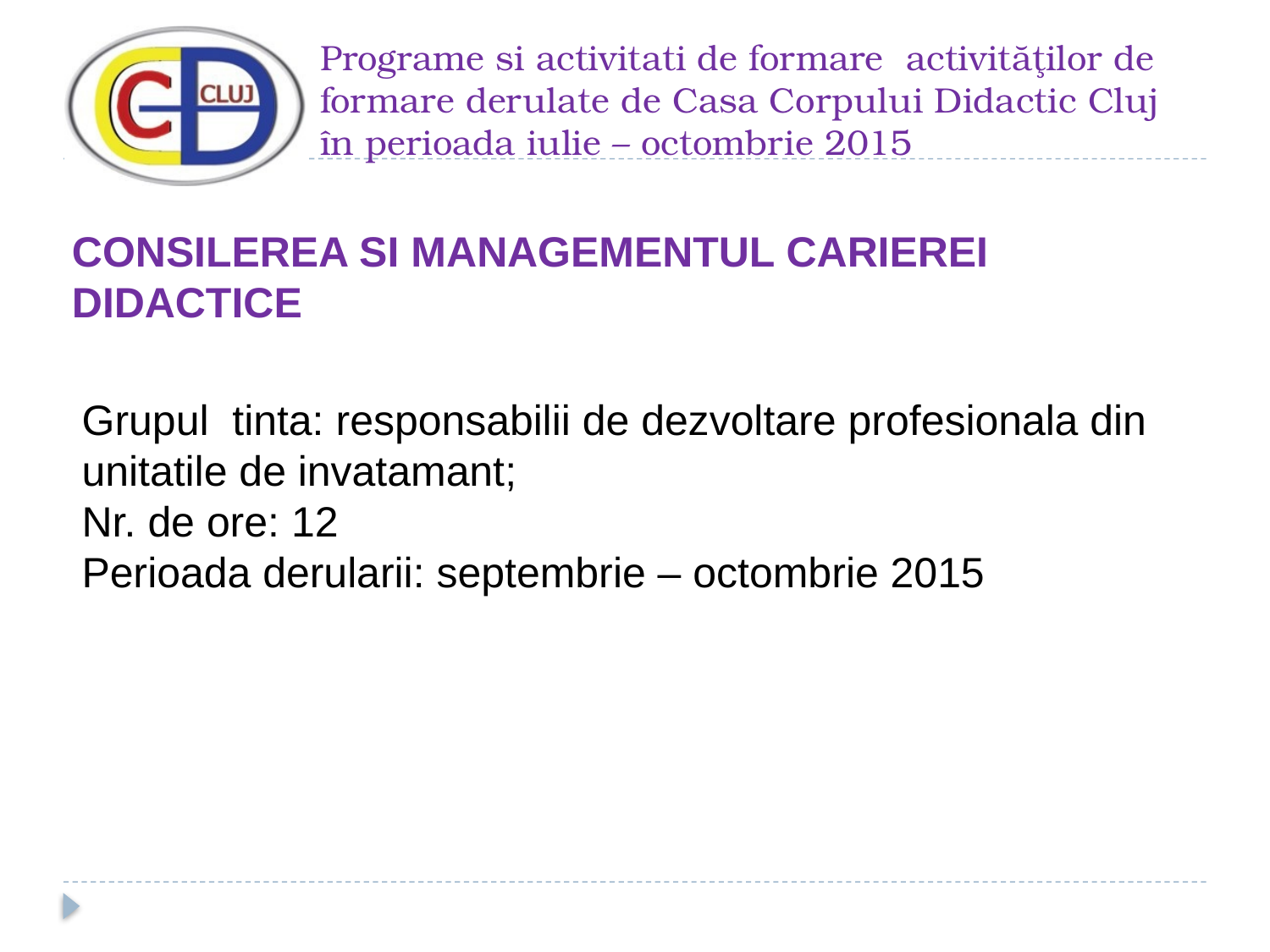

# Programe si activitati de formare  activităţilor de formare derulate de Casa Corpului Didactic Cluj în perioada iulie – octombrie 2015
CONSILEREA SI MANAGEMENTUL CARIEREI DIDACTICE
Grupul  tinta: responsabilii de dezvoltare profesionala din unitatile de invatamant;
Nr. de ore: 12
Perioada derularii: septembrie – octombrie 2015